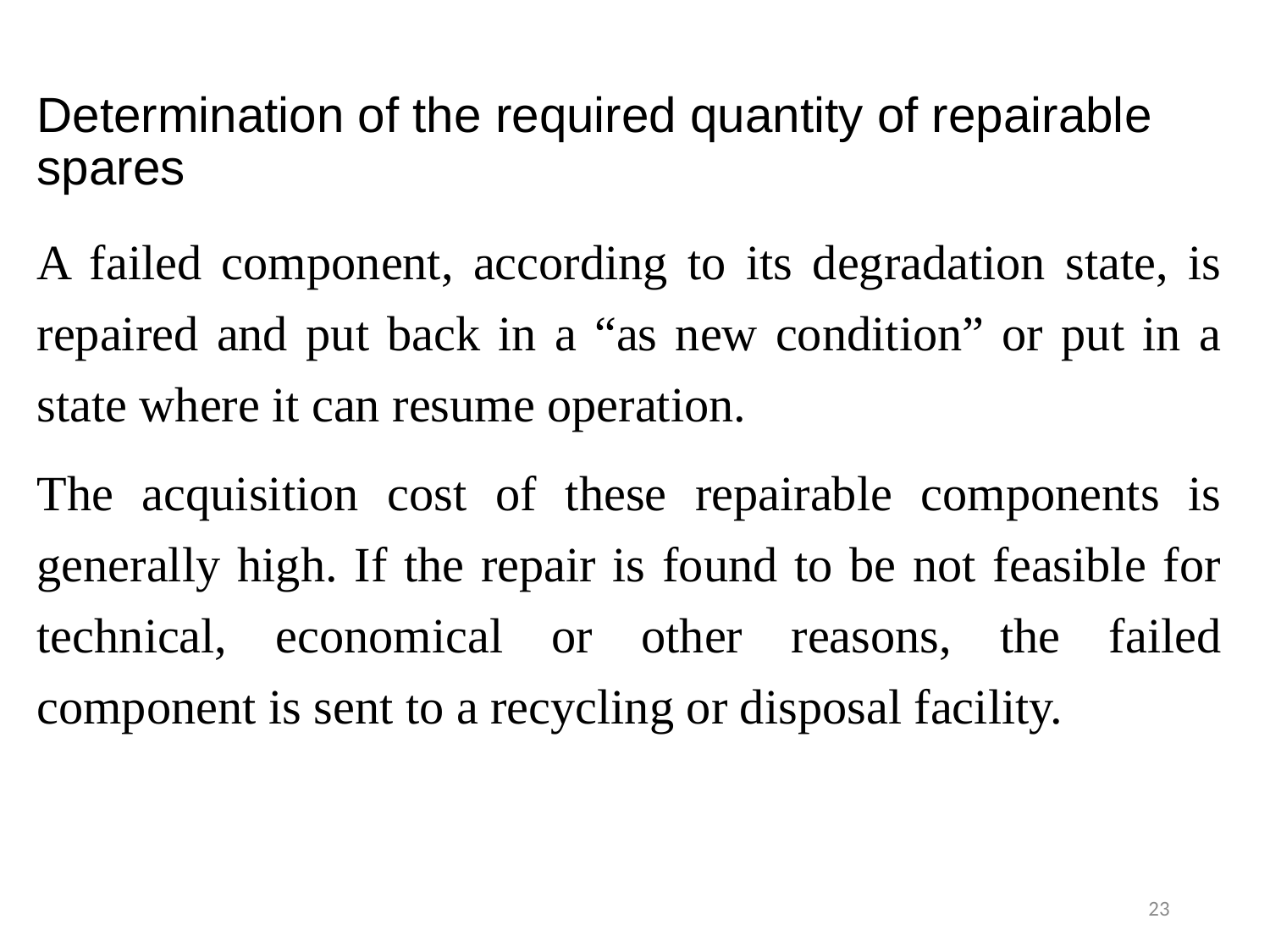

# Determination of the required quantity of repairable spares
A failed component, according to its degradation state, is repaired and put back in a “as new condition” or put in a state where it can resume operation.
The acquisition cost of these repairable components is generally high. If the repair is found to be not feasible for technical, economical or other reasons, the failed component is sent to a recycling or disposal facility.

23